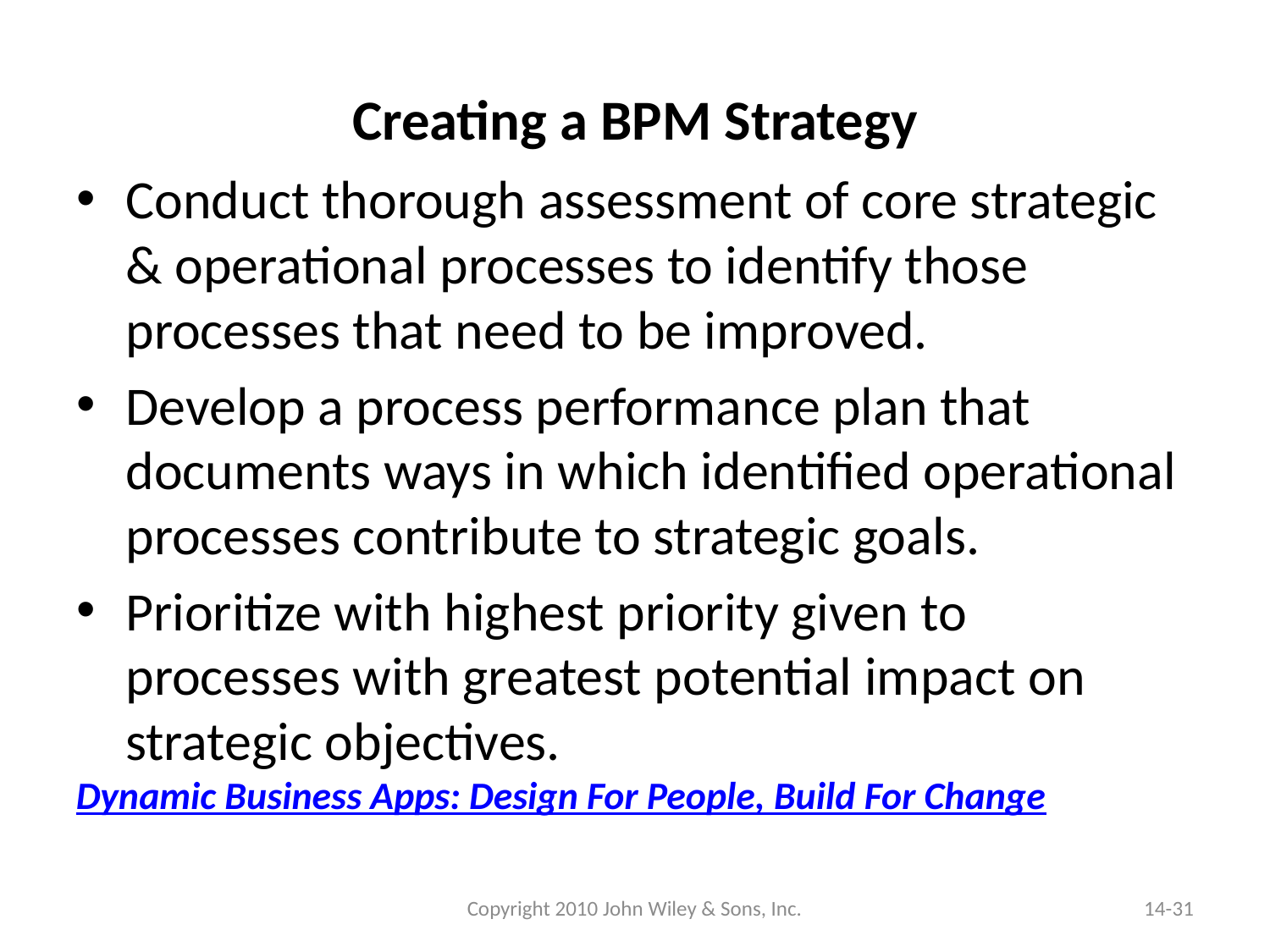

# Creating a BPM Strategy
Conduct thorough assessment of core strategic & operational processes to identify those processes that need to be improved.
Develop a process performance plan that documents ways in which identified operational processes contribute to strategic goals.
Prioritize with highest priority given to processes with greatest potential impact on strategic objectives.
Dynamic Business Apps: Design For People, Build For Change

Copyright 2010 John Wiley & Sons, Inc.
14-31